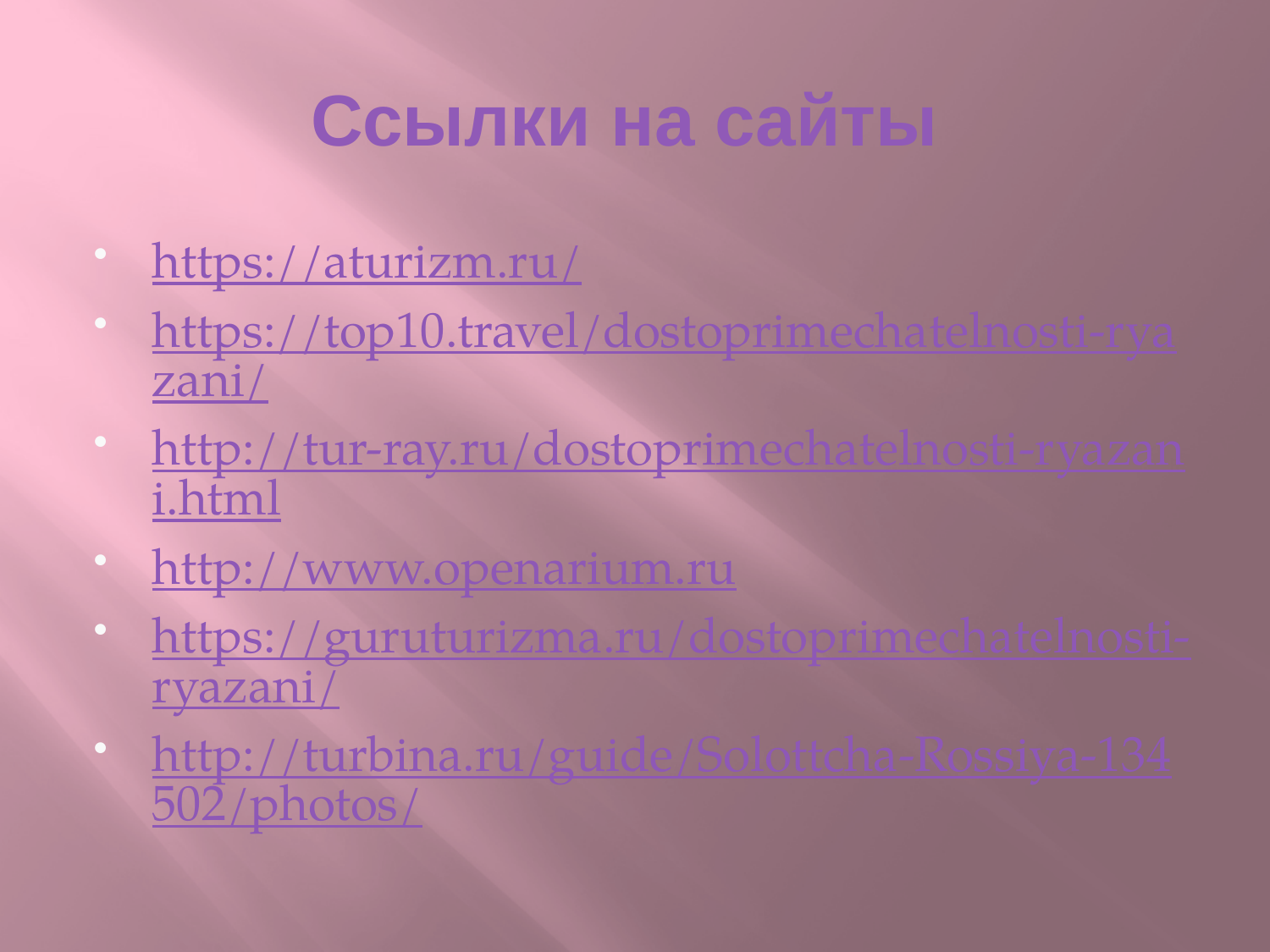

# Ссылки на сайты
https://aturizm.ru/
https://top10.travel/dostoprimechatelnosti-ryazani/
http://tur-ray.ru/dostoprimechatelnosti-ryazani.html
http://www.openarium.ru
https://guruturizma.ru/dostoprimechatelnosti-ryazani/
http://turbina.ru/guide/Solottcha-Rossiya-134502/photos/